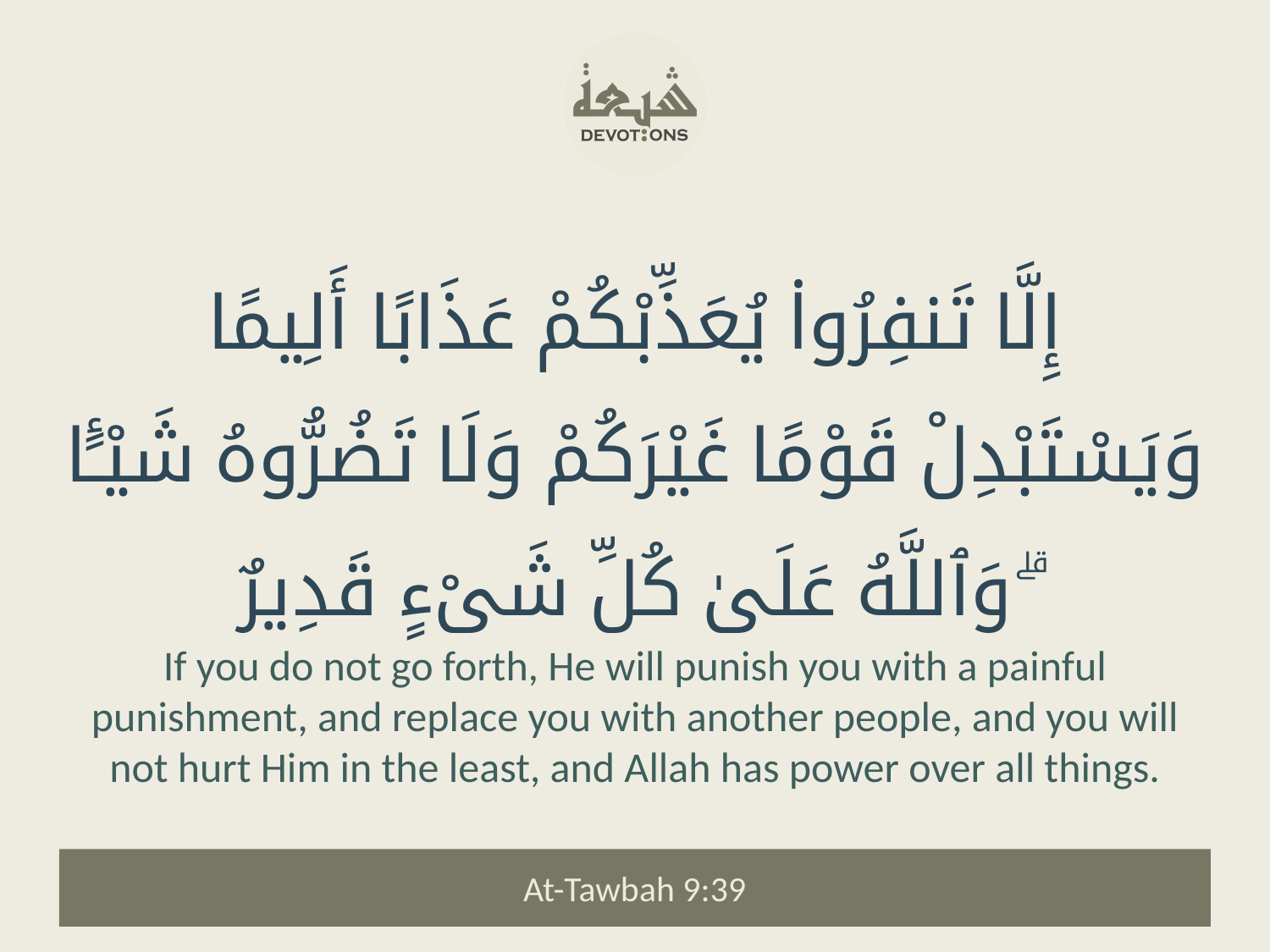

إِلَّا تَنفِرُوا۟ يُعَذِّبْكُمْ عَذَابًا أَلِيمًا وَيَسْتَبْدِلْ قَوْمًا غَيْرَكُمْ وَلَا تَضُرُّوهُ شَيْـًٔا ۗ وَٱللَّهُ عَلَىٰ كُلِّ شَىْءٍ قَدِيرٌ
If you do not go forth, He will punish you with a painful punishment, and replace you with another people, and you will not hurt Him in the least, and Allah has power over all things.
At-Tawbah 9:39